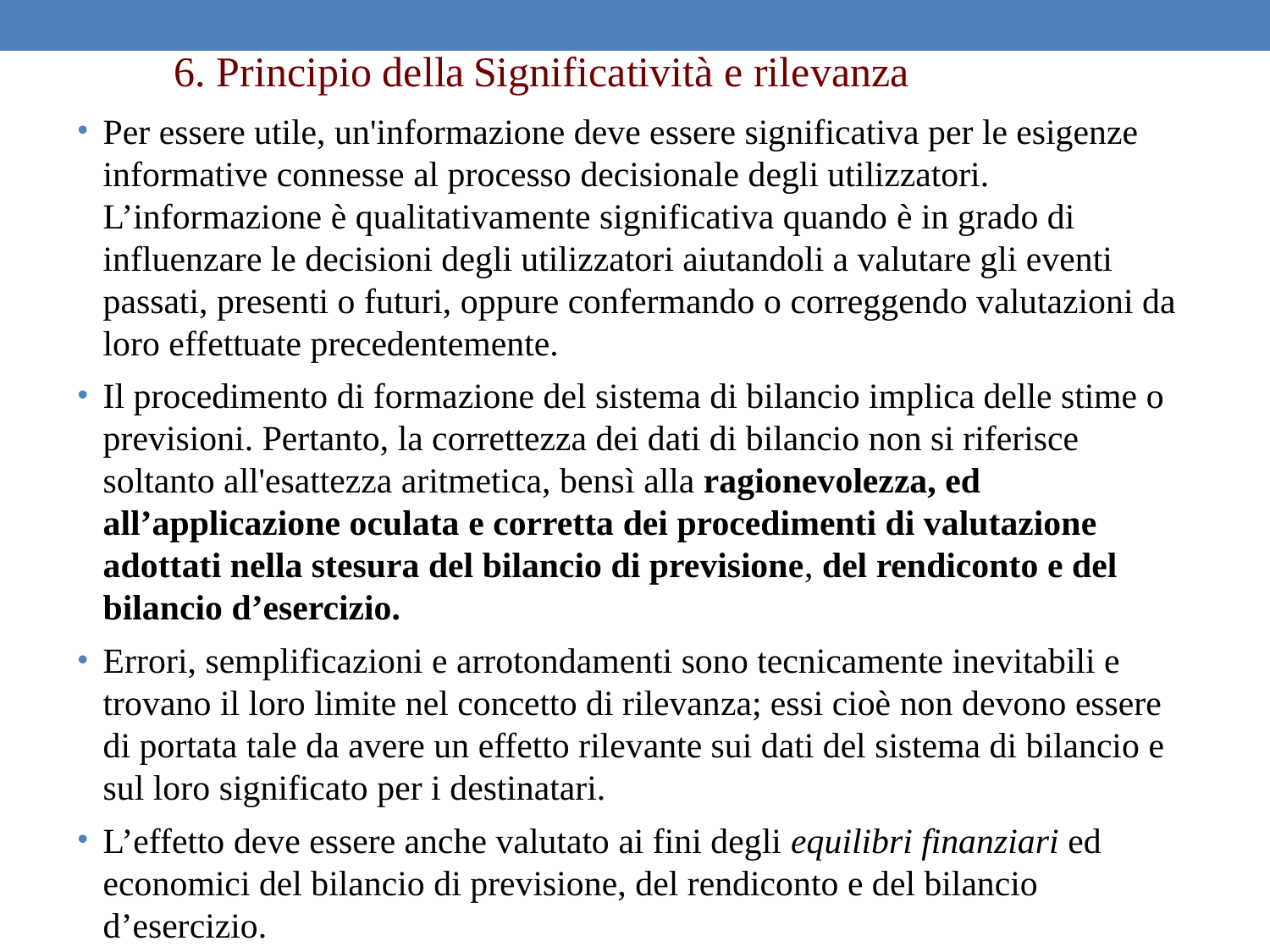

6. Principio della Significatività e rilevanza
Per essere utile, un'informazione deve essere significativa per le esigenze informative connesse al processo decisionale degli utilizzatori. L’informazione è qualitativamente significativa quando è in grado di influenzare le decisioni degli utilizzatori aiutandoli a valutare gli eventi passati, presenti o futuri, oppure confermando o correggendo valutazioni da loro effettuate precedentemente.
Il procedimento di formazione del sistema di bilancio implica delle stime o previsioni. Pertanto, la correttezza dei dati di bilancio non si riferisce soltanto all'esattezza aritmetica, bensì alla ragionevolezza, ed all’applicazione oculata e corretta dei procedimenti di valutazione adottati nella stesura del bilancio di previsione, del rendiconto e del bilancio d’esercizio.
Errori, semplificazioni e arrotondamenti sono tecnicamente inevitabili e trovano il loro limite nel concetto di rilevanza; essi cioè non devono essere di portata tale da avere un effetto rilevante sui dati del sistema di bilancio e sul loro significato per i destinatari.
L’effetto deve essere anche valutato ai fini degli equilibri finanziari ed economici del bilancio di previsione, del rendiconto e del bilancio d’esercizio.